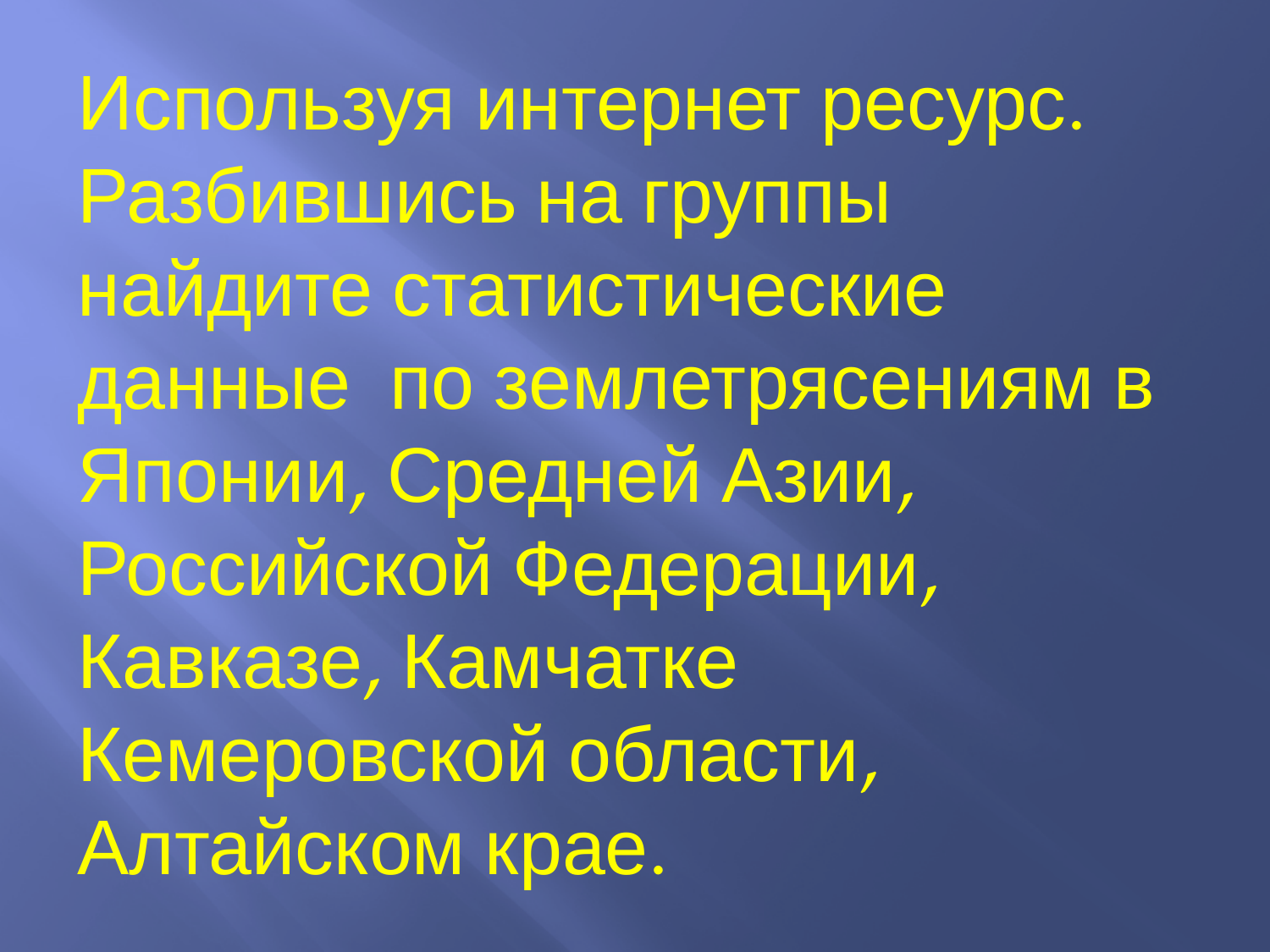

Используя интернет ресурс. Разбившись на группы найдите статистические данные  по землетрясениям в Японии, Средней Азии, Российской Федерации, Кавказе, Камчатке  Кемеровской области, Алтайском крае.